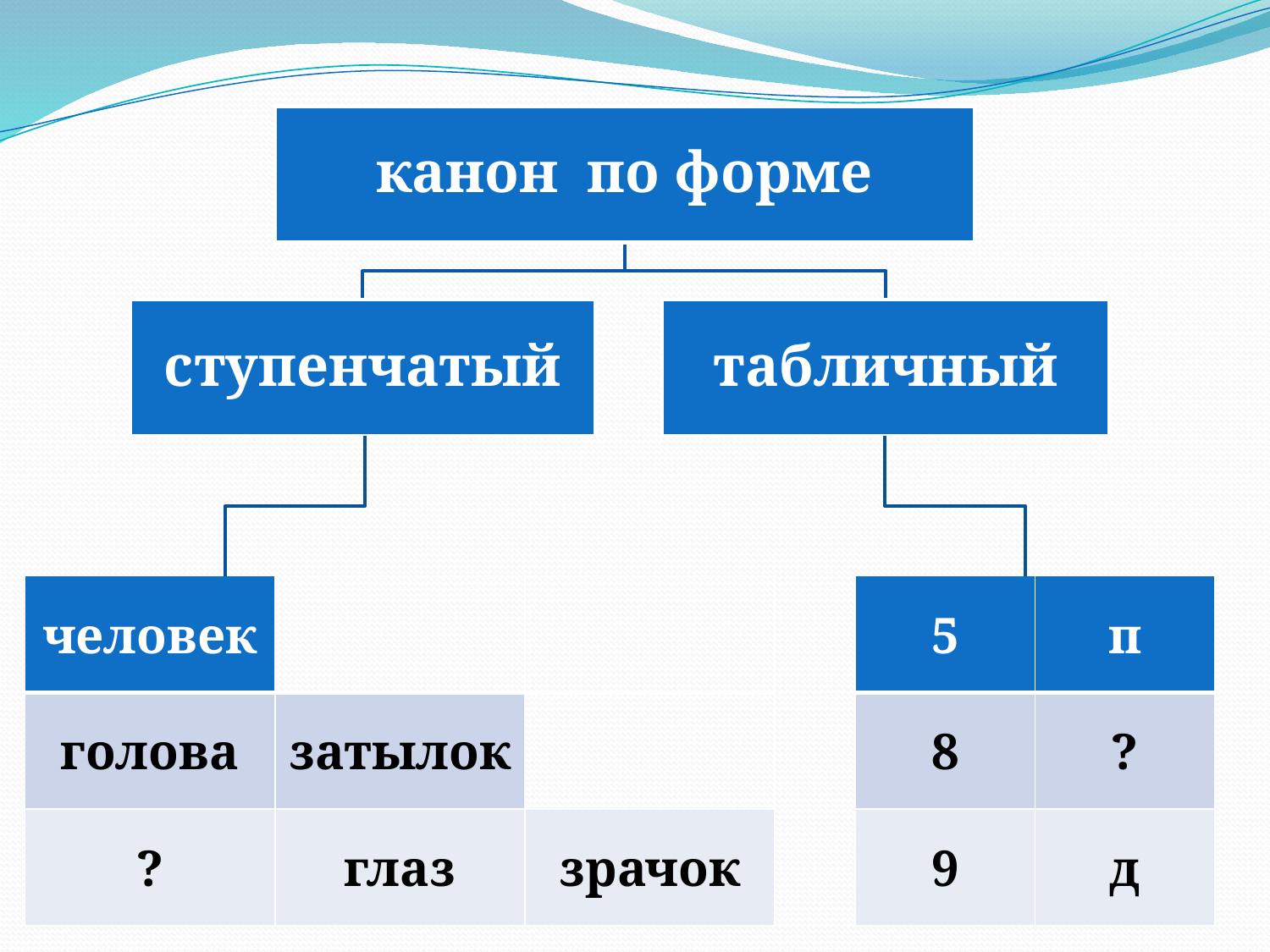

канон  по форме
ступенчатый
табличный
| человек |  |  |
| --- | --- | --- |
| голова | затылок |  |
| ? | глаз | зрачок |
| 5 | п |
| --- | --- |
| 8 | ? |
| 9 | д |